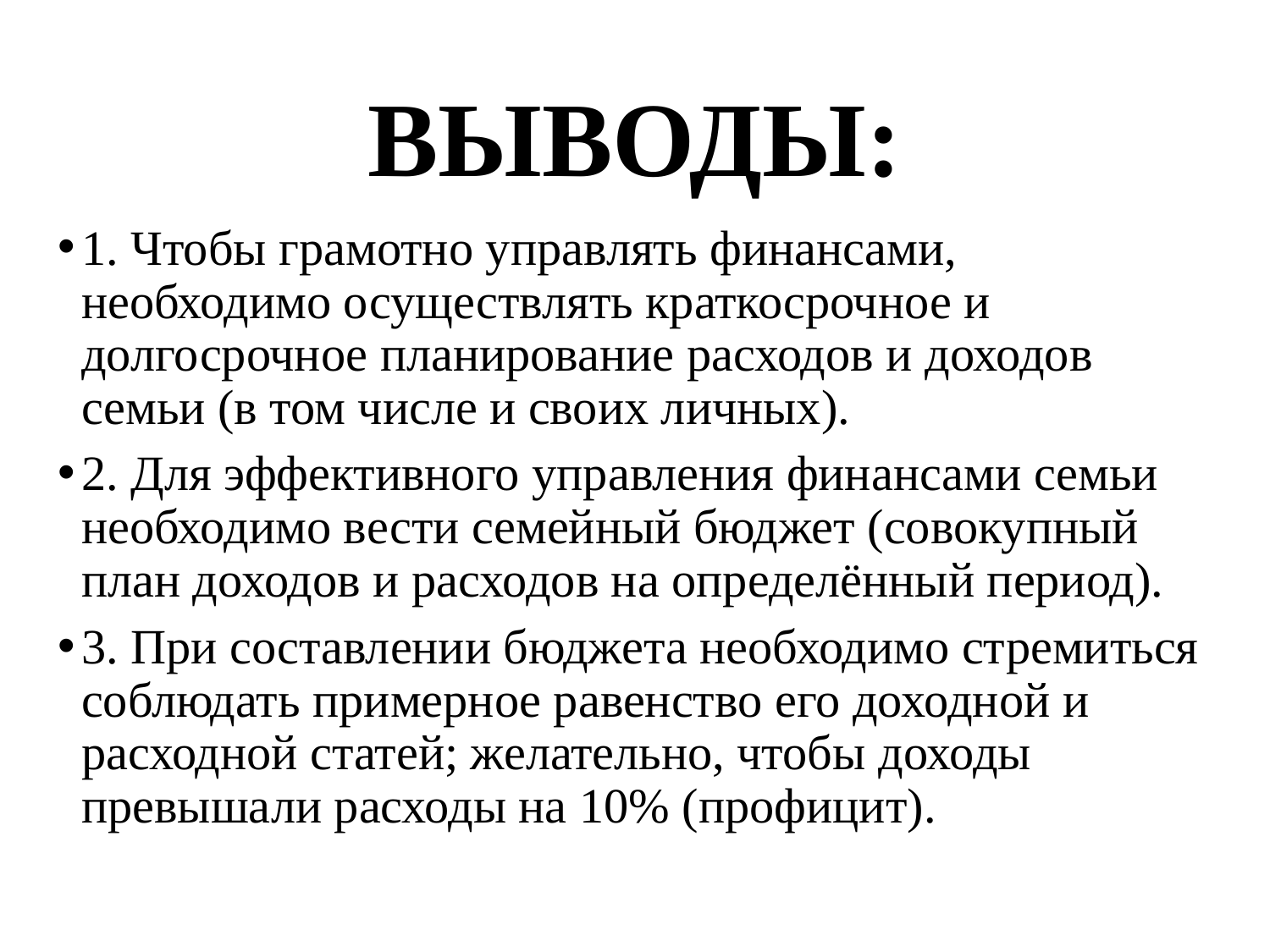

# ВЫВОДЫ:
1. Чтобы грамотно управлять финансами, необходимо осуществлять краткосрочное и долгосрочное планирование расходов и доходов семьи (в том числе и своих личных).
2. Для эффективного управления финансами семьи необходимо вести семейный бюджет (совокупный план доходов и расходов на определённый период).
3. При составлении бюджета необходимо стремиться соблюдать примерное равенство его доходной и расходной статей; желательно, чтобы доходы превышали расходы на 10% (профицит).